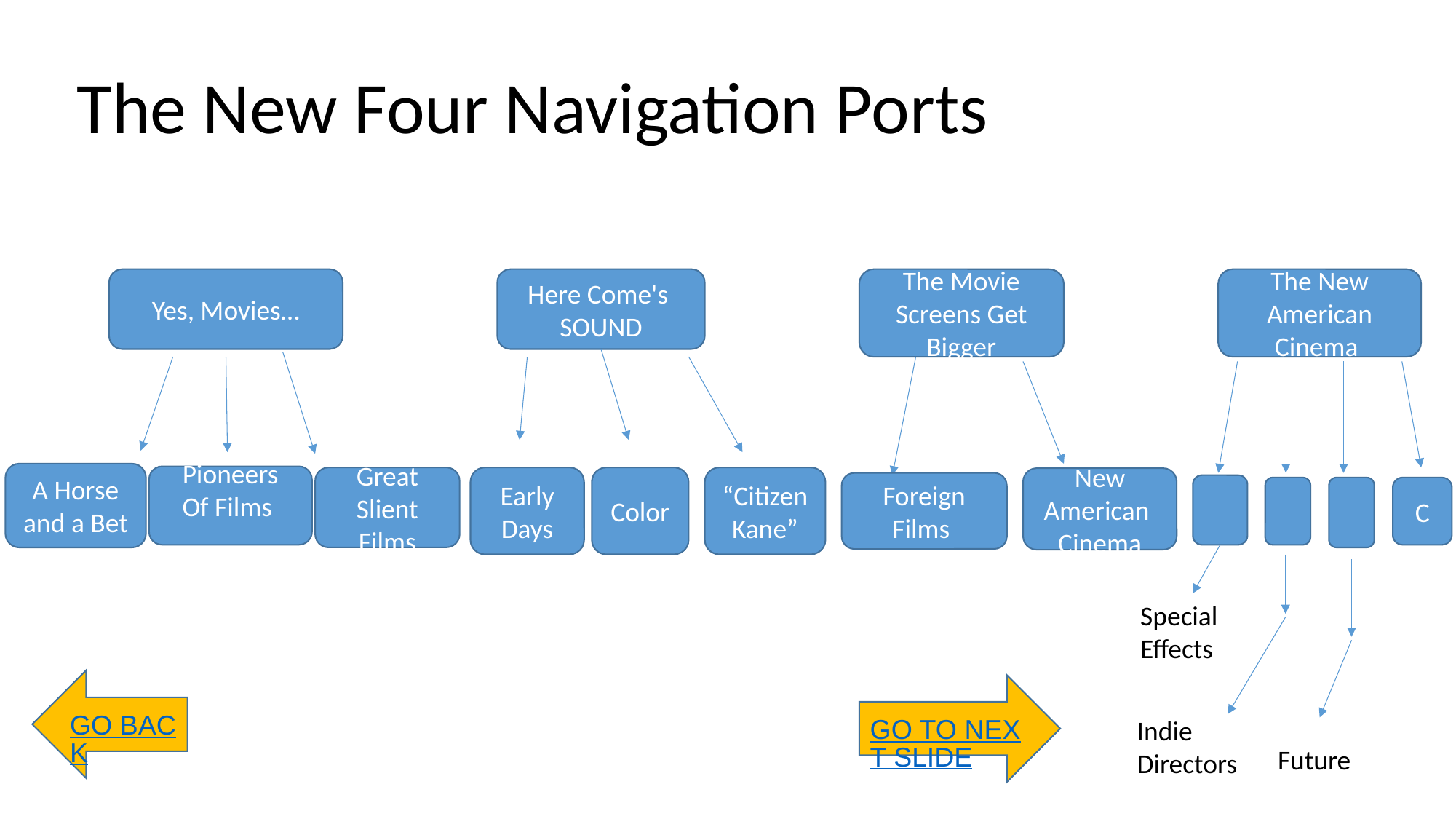

The New Four Navigation Ports
Yes, Movies…
Here Come's
SOUND
The Movie Screens Get Bigger
The New American Cinema
A Horse and a Bet
Pioneers
Of Films

Great Slient
Films
Early Days
Color
“Citizen
Kane”
New American
Cinema
Foreign Films

C
Special Effects
GO BACK
GO TO NEXT SLIDE
Indie Directors
Future